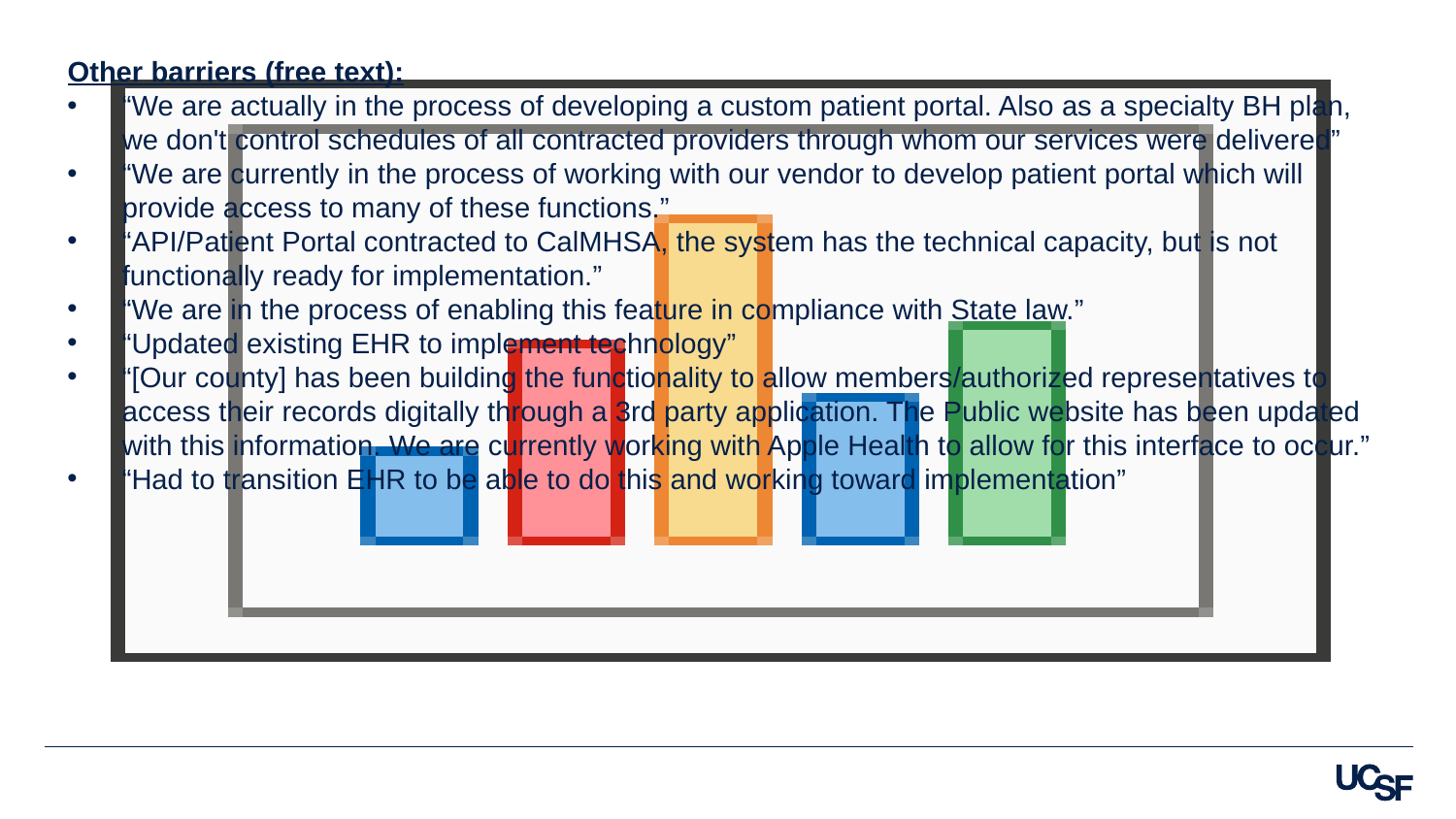

Other barriers (free text):
“We are actually in the process of developing a custom patient portal. Also as a specialty BH plan, we don't control schedules of all contracted providers through whom our services were delivered”
“We are currently in the process of working with our vendor to develop patient portal which will provide access to many of these functions.”
“API/Patient Portal contracted to CalMHSA, the system has the technical capacity, but is not functionally ready for implementation.”
“We are in the process of enabling this feature in compliance with State law.”
“Updated existing EHR to implement technology”
“[Our county] has been building the functionality to allow members/authorized representatives to access their records digitally through a 3rd party application. The Public website has been updated with this information. We are currently working with Apple Health to allow for this interface to occur.”
“Had to transition EHR to be able to do this and working toward implementation”